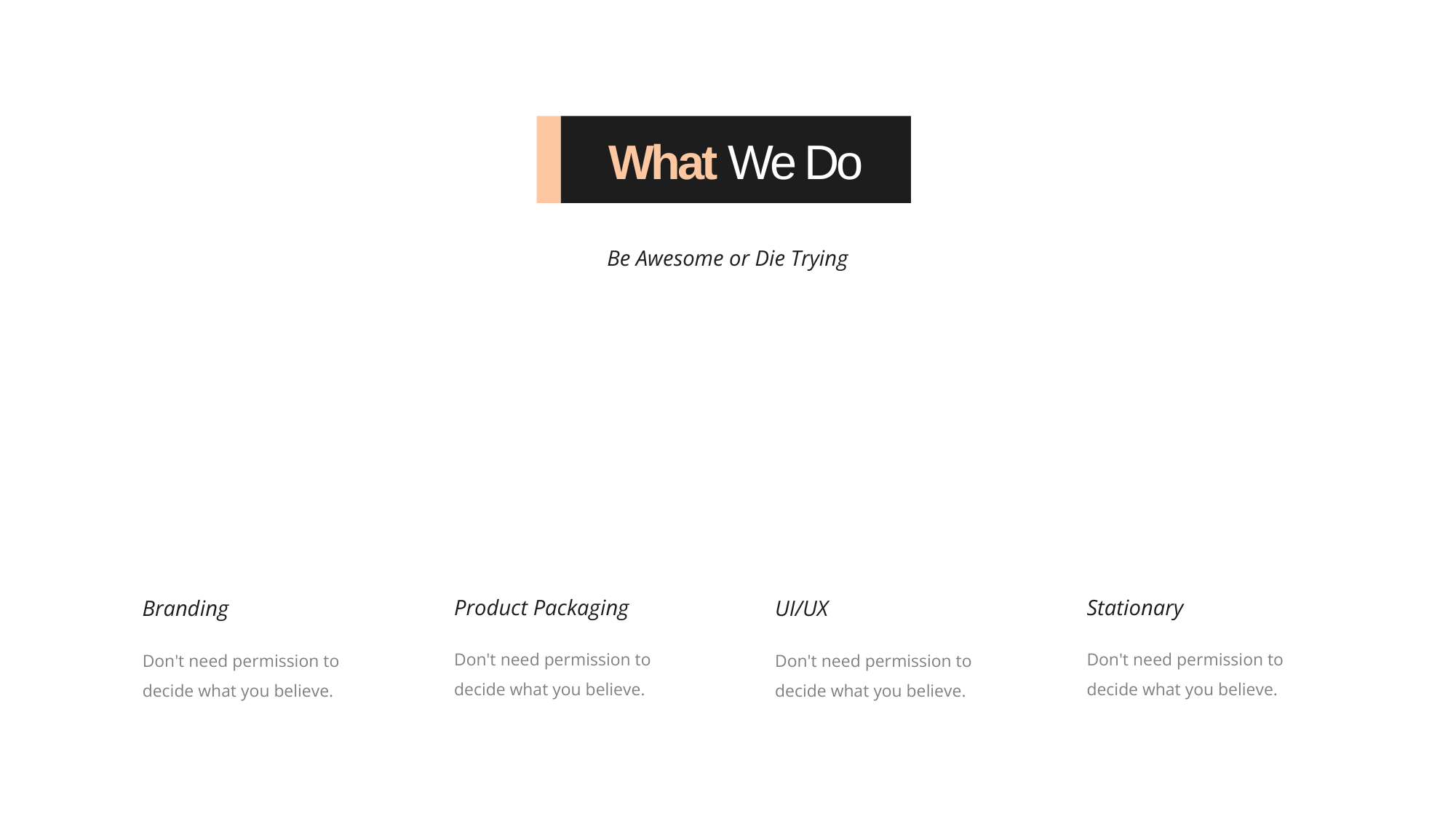

What We Do
Be Awesome or Die Trying

Product Packaging
Stationary
Branding
UI/UX
Don't need permission to decide what you believe.
Don't need permission to decide what you believe.
Don't need permission to decide what you believe.
Don't need permission to decide what you believe.